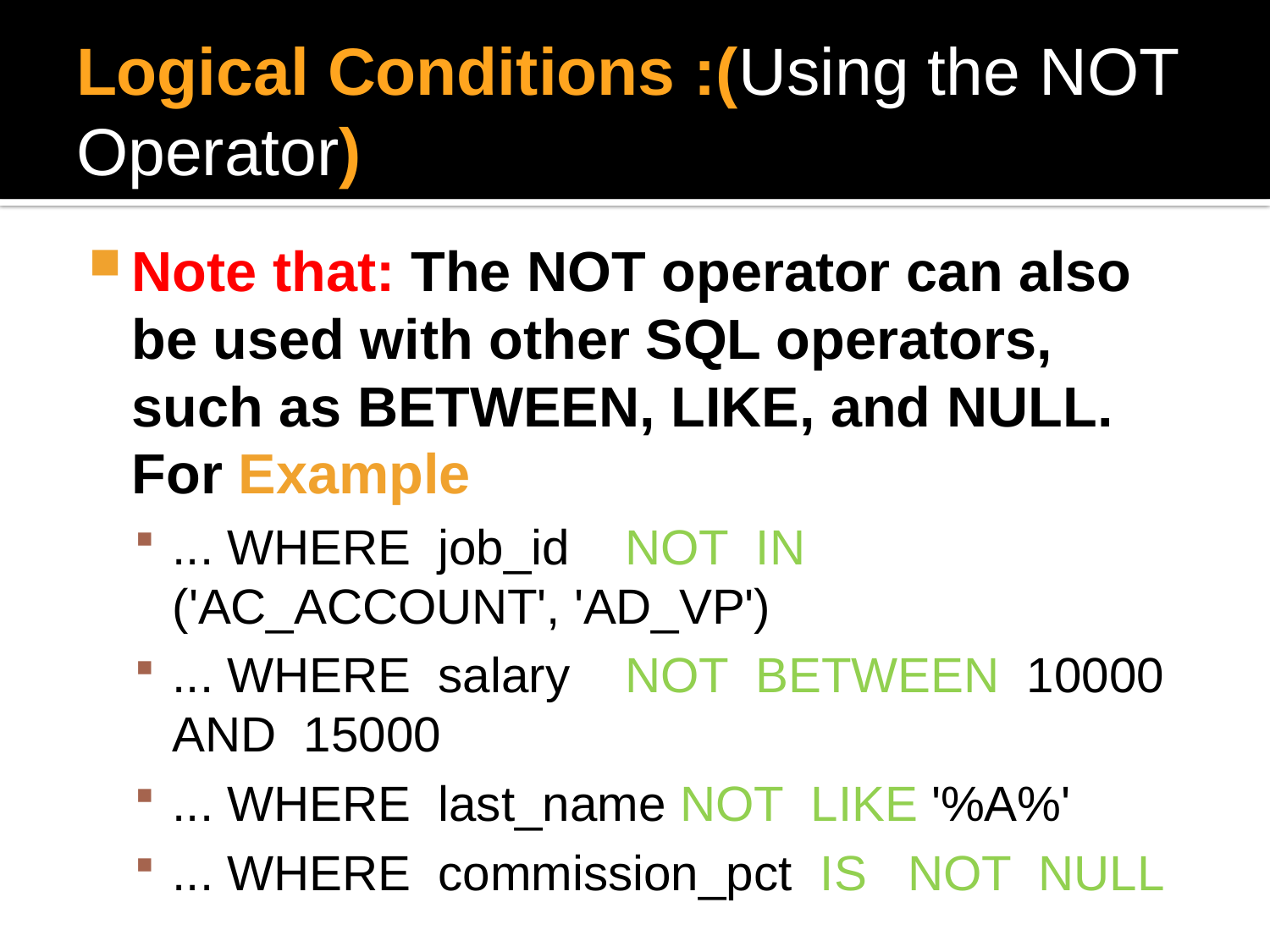

# Logical Conditions :(Using the NOT Operator)
Note that: The NOT operator can also be used with other SQL operators, such as BETWEEN, LIKE, and NULL. For Example
... WHERE  job_id    NOT  IN ('AC_ACCOUNT', 'AD_VP')
... WHERE  salary    NOT  BETWEEN  10000 AND  15000
... WHERE  last_name NOT  LIKE '%A%'
... WHERE  commission_pct  IS   NOT  NULL